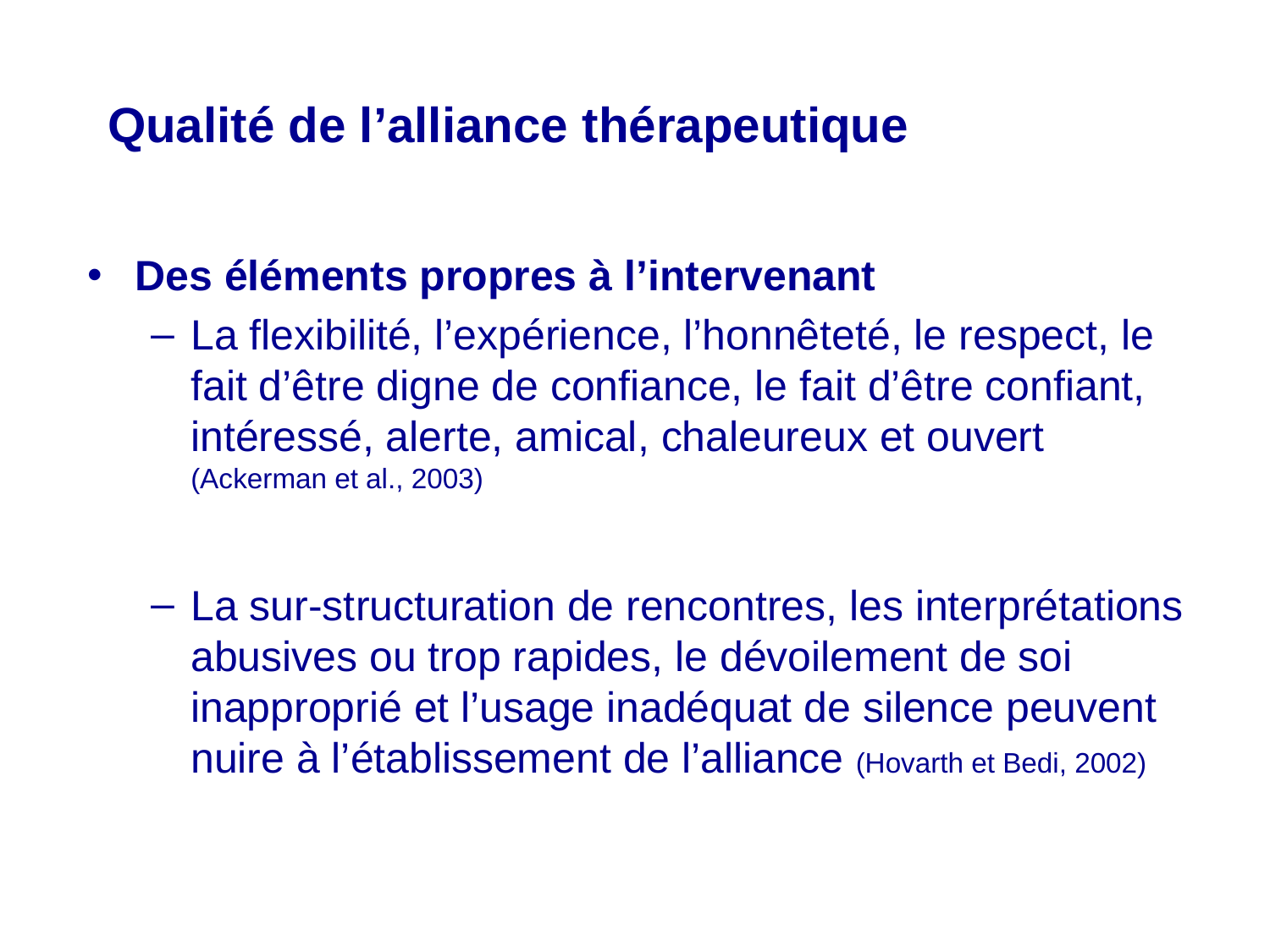

# Qualité de l’alliance thérapeutique
Des éléments propres à l’intervenant
La flexibilité, l’expérience, l’honnêteté, le respect, le fait d’être digne de confiance, le fait d’être confiant, intéressé, alerte, amical, chaleureux et ouvert (Ackerman et al., 2003)

La sur-structuration de rencontres, les interprétations abusives ou trop rapides, le dévoilement de soi inapproprié et l’usage inadéquat de silence peuvent nuire à l’établissement de l’alliance (Hovarth et Bedi, 2002)